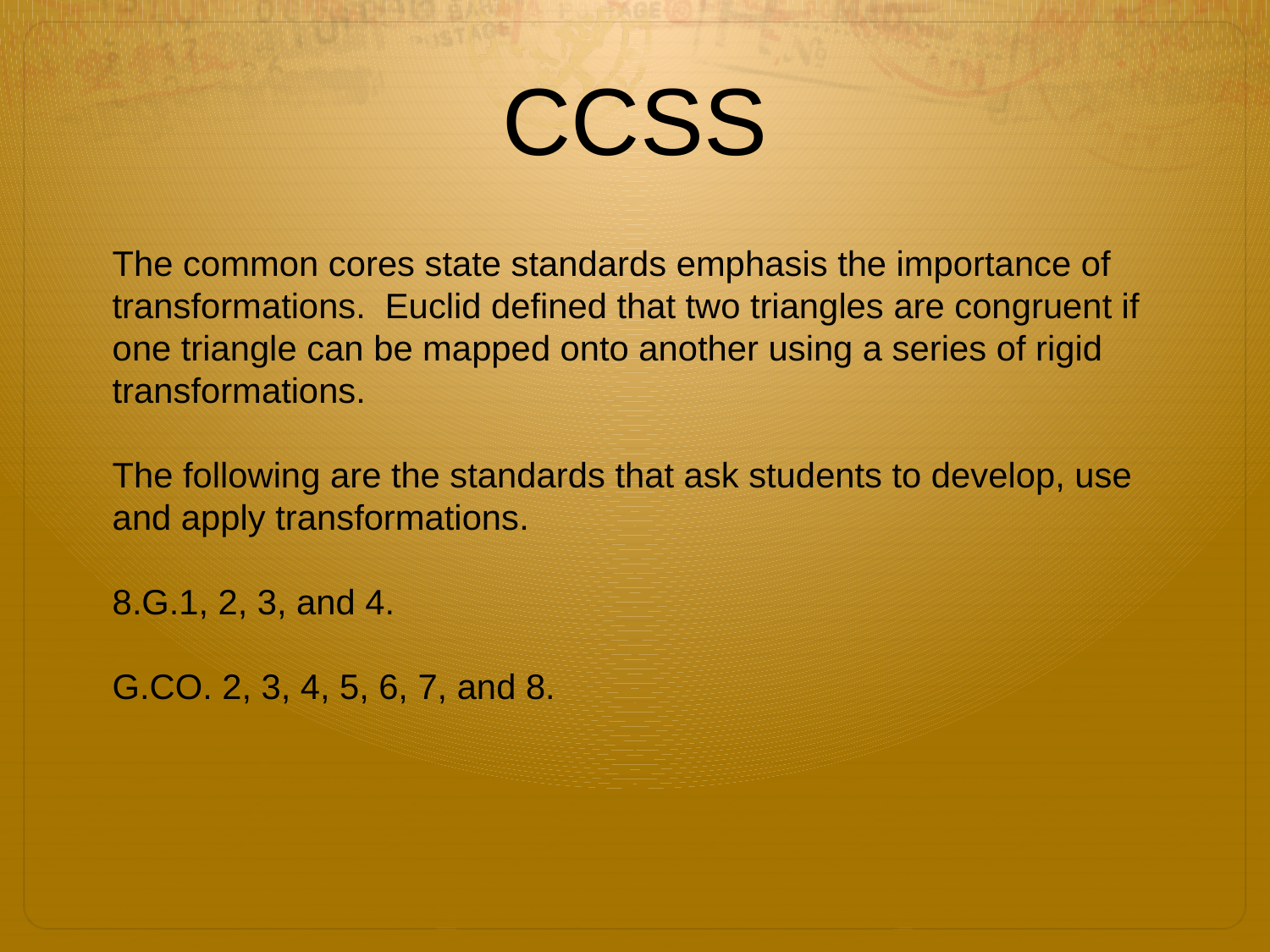

# CCSS

The common cores state standards emphasis the importance of transformations.  Euclid defined that two triangles are congruent if one triangle can be mapped onto another using a series of rigid transformations.

The following are the standards that ask students to develop, use and apply transformations.

8.G.1, 2, 3, and 4.

G.CO. 2, 3, 4, 5, 6, 7, and 8.